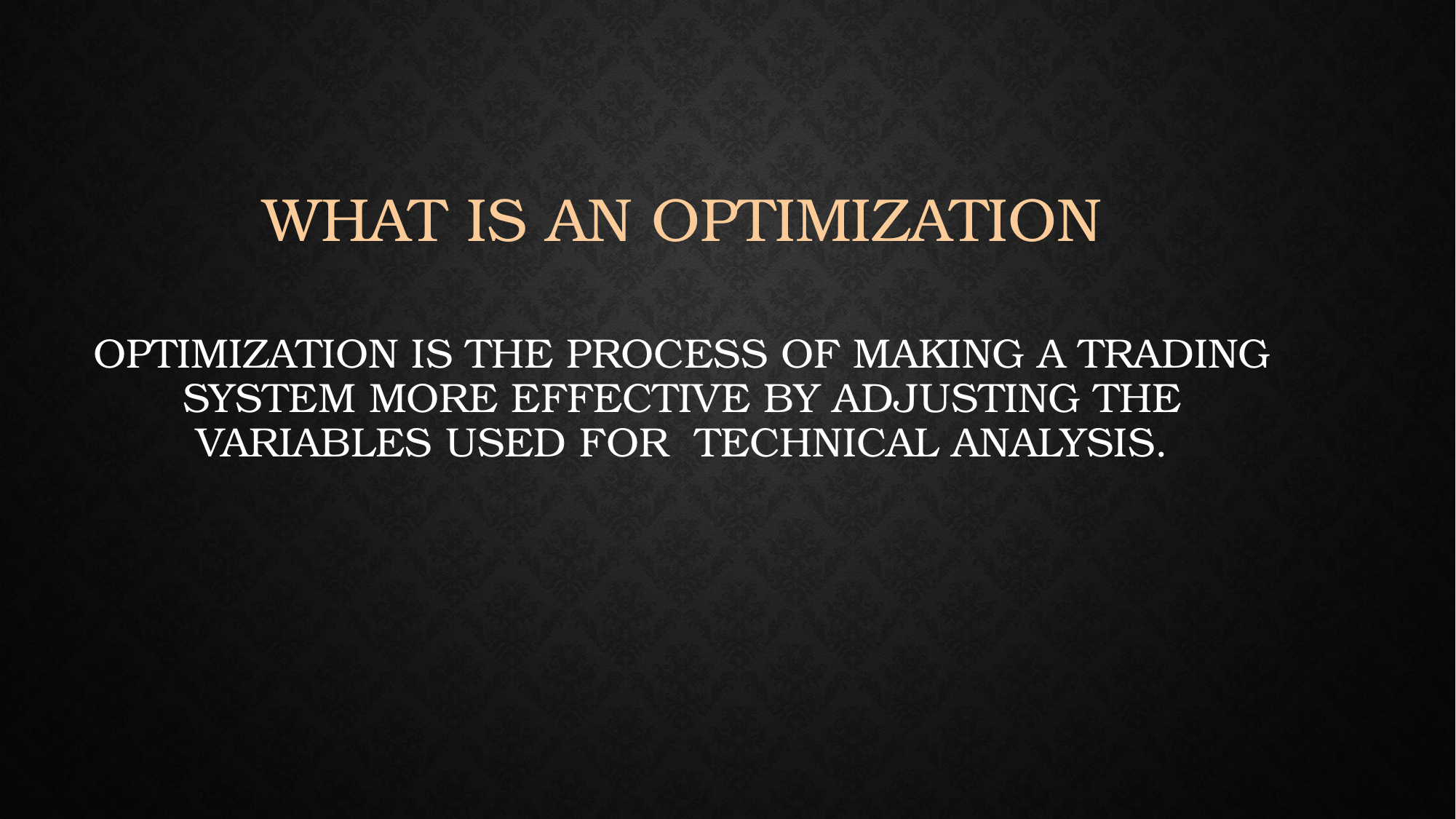

# What is an Optimization Optimization is the process of making a trading system more effective by adjusting the variables used for  technical analysis.